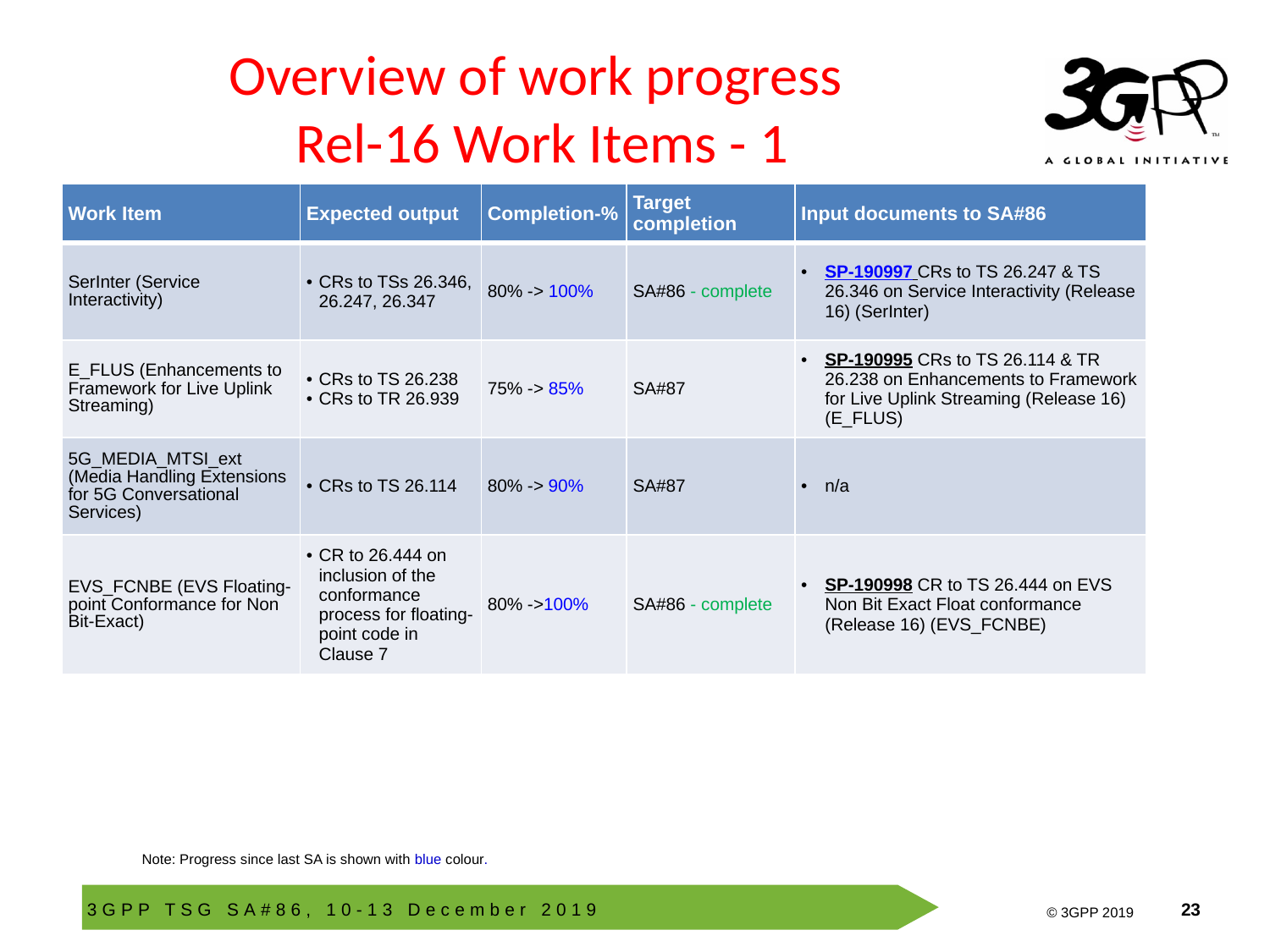

# Overview of work progress Rel-16 Work Items - 1
| Work Item | Expected output | Completion-% | Target completion | Input documents to SA#86 |
| --- | --- | --- | --- | --- |
| SerInter (Service Interactivity) | CRs to TSs 26.346, 26.247, 26.347 | 80% -> 100% | SA#86 - complete | SP-190997 CRs to TS 26.247 & TS 26.346 on Service Interactivity (Release 16) (SerInter) |
| E\_FLUS (Enhancements to Framework for Live Uplink Streaming) | CRs to TS 26.238 CRs to TR 26.939 | 75% -> 85% | SA#87 | SP-190995 CRs to TS 26.114 & TR 26.238 on Enhancements to Framework for Live Uplink Streaming (Release 16) (E\_FLUS) |
| 5G\_MEDIA\_MTSI\_ext (Media Handling Extensions for 5G Conversational Services) | CRs to TS 26.114 | 80% -> 90% | SA#87 | n/a |
| EVS\_FCNBE (EVS Floating-point Conformance for Non Bit-Exact) | CR to 26.444 on inclusion of the conformance process for floating-point code in Clause 7 | 80% ->100% | SA#86 - complete | SP-190998 CR to TS 26.444 on EVS Non Bit Exact Float conformance (Release 16) (EVS\_FCNBE) |

Note: Progress since last SA is shown with blue colour.